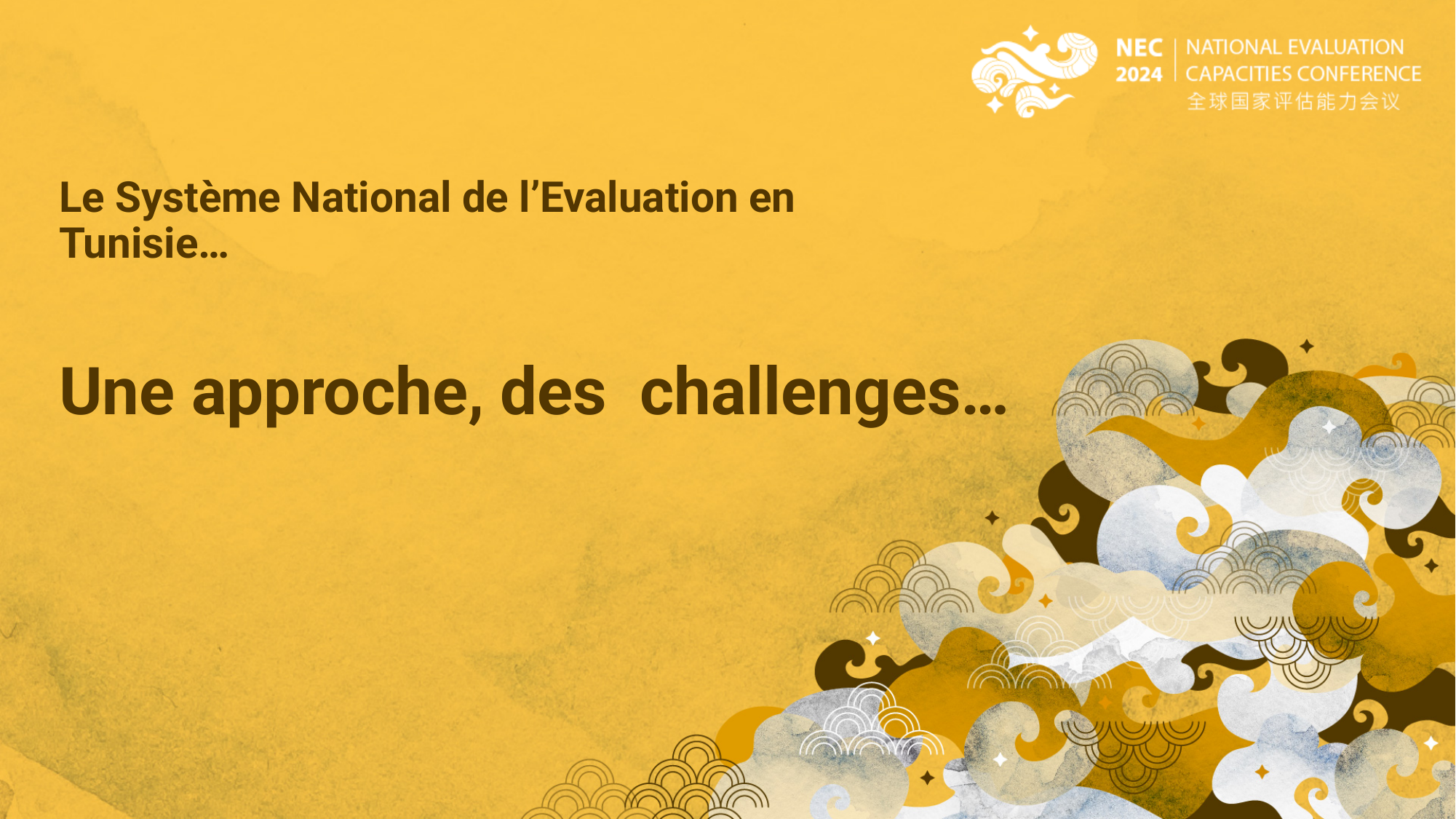

Le Système National de l’Evaluation en Tunisie…
# Une approche, des  challenges…